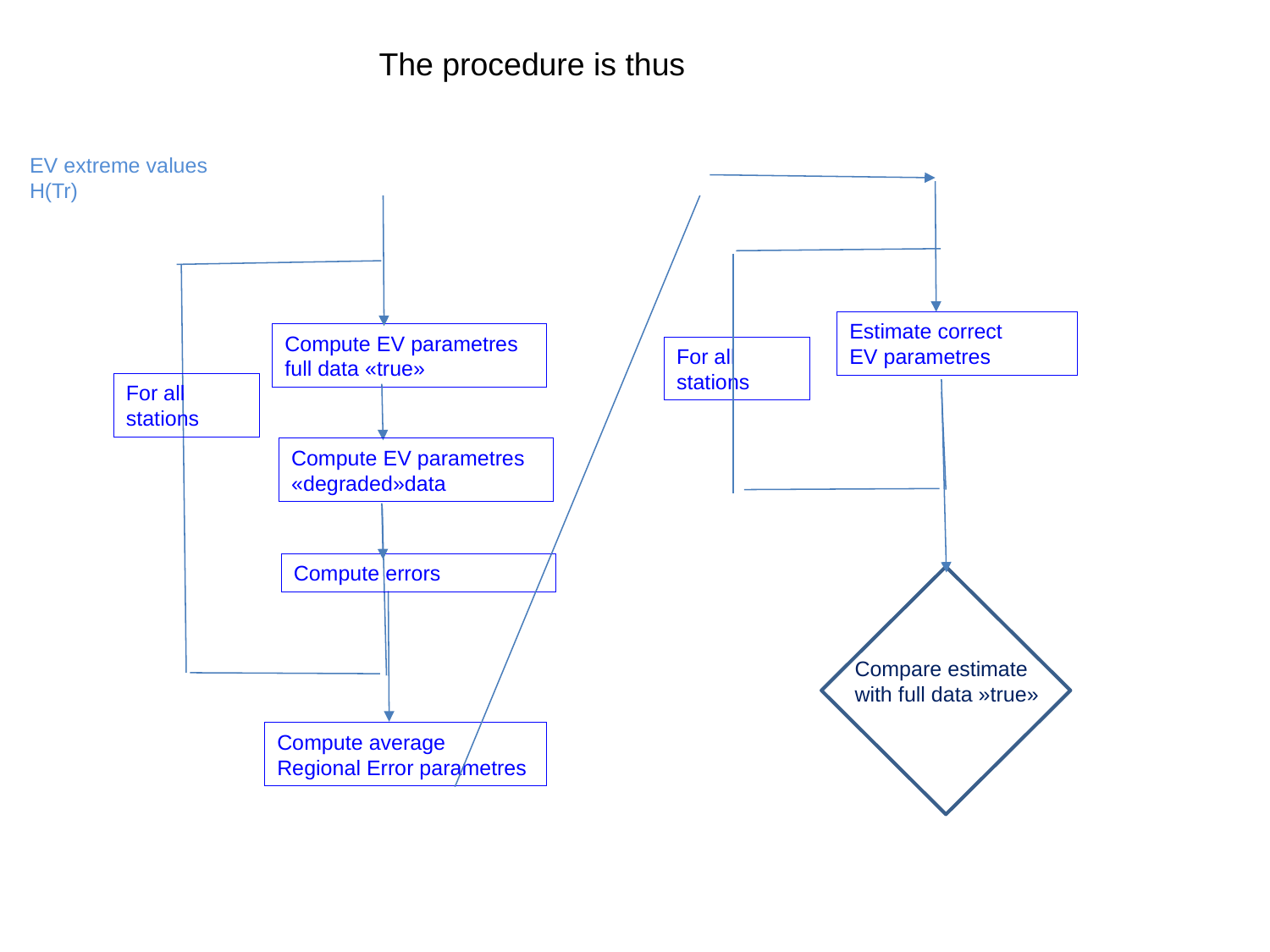

The procedure is thus
EV extreme values
H(Tr)
Estimate correct
EV parametres
Compute EV parametres
full data «true»
For all stations
For all stations
Compute EV parametres
«degraded»data
Compute errors

Compare estimate
with full data »true»
Compute average
Regional Error parametres